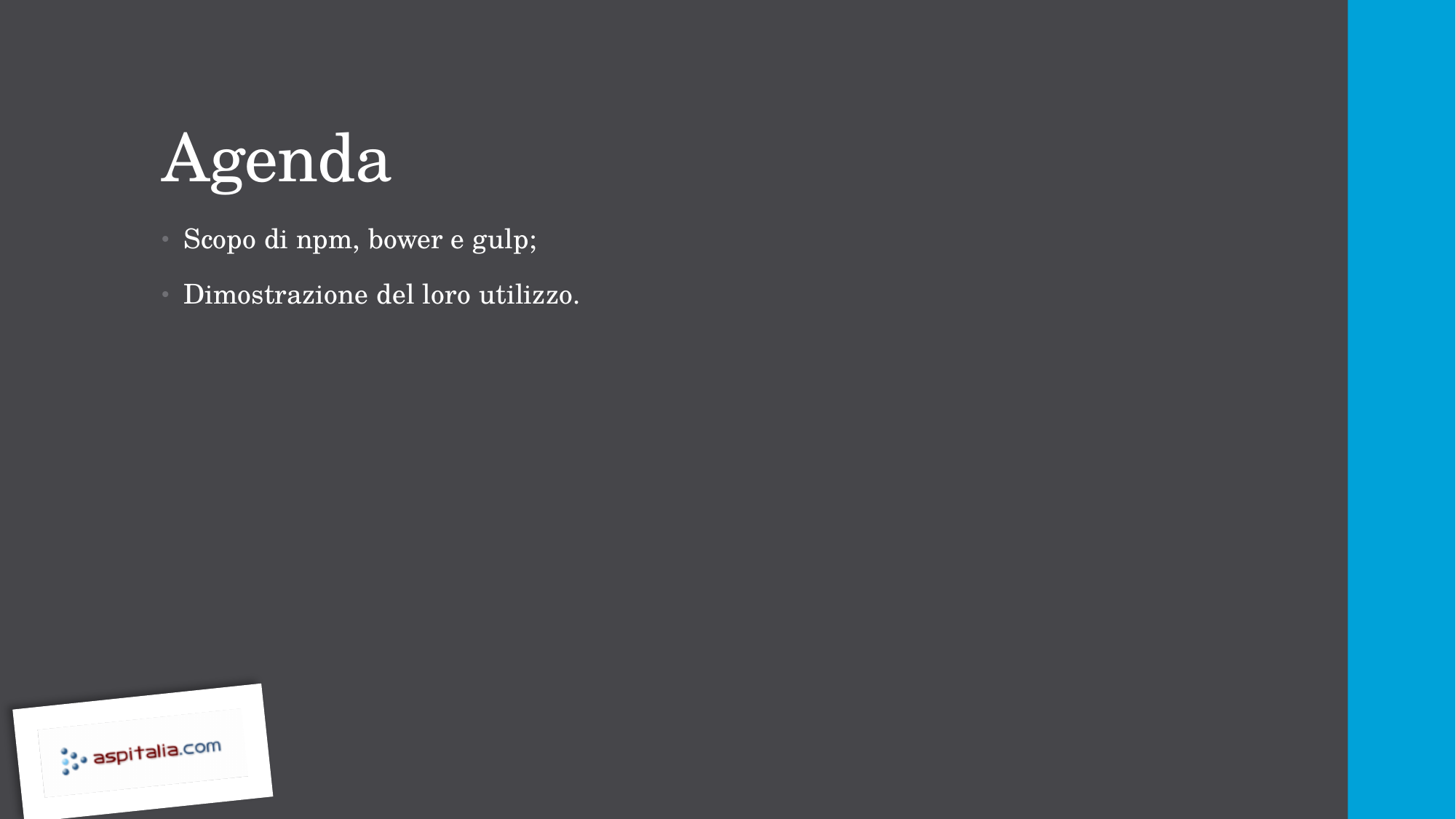

# Agenda
Scopo di npm, bower e gulp;
Dimostrazione del loro utilizzo.